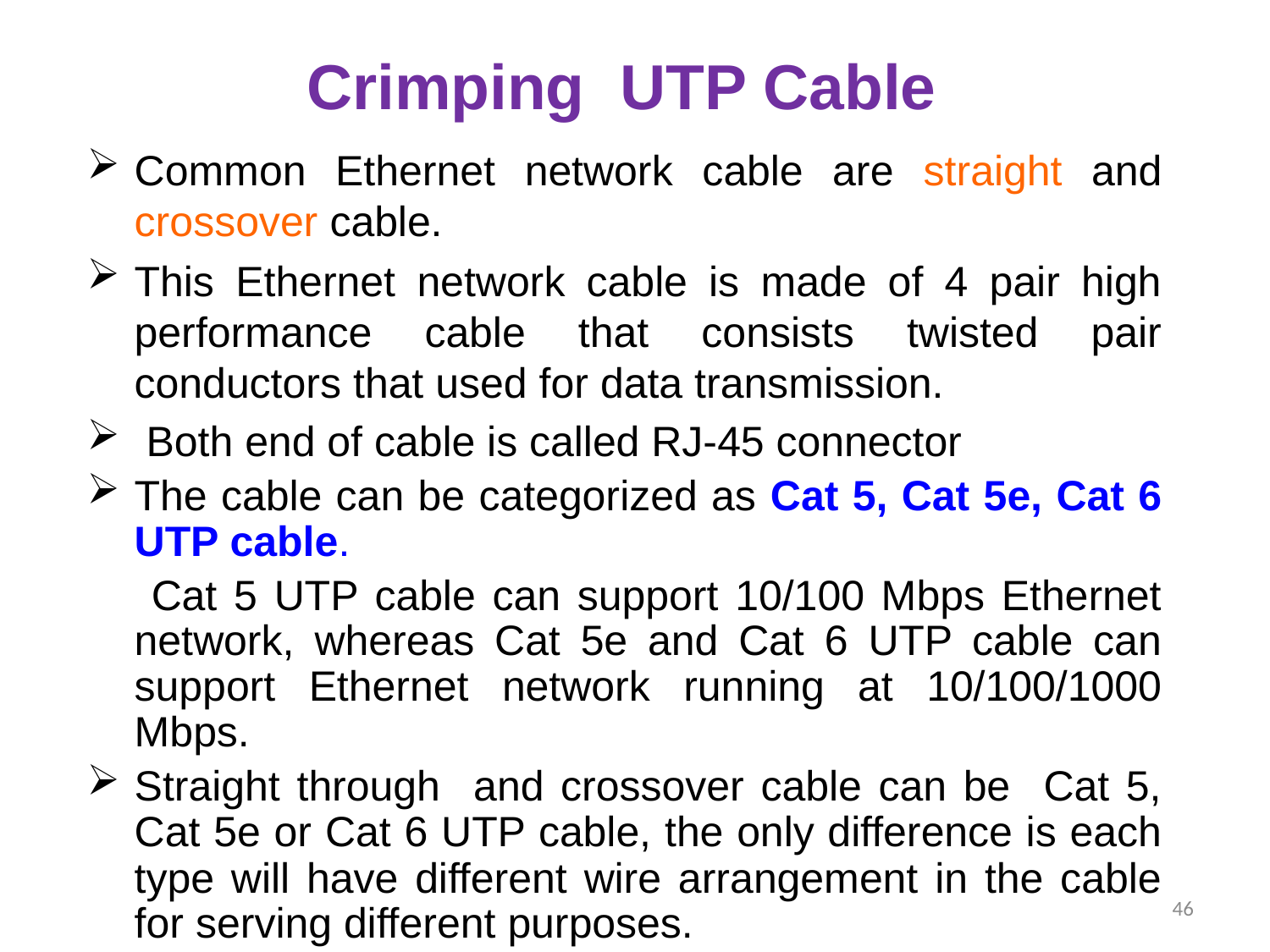

# Crimping  UTP Cable
Common Ethernet network cable are straight and crossover cable.
This Ethernet network cable is made of 4 pair high performance cable that consists twisted pair conductors that used for data transmission.
 Both end of cable is called RJ-45 connector
The cable can be categorized as Cat 5, Cat 5e, Cat 6 UTP cable.
 Cat 5 UTP cable can support 10/100 Mbps Ethernet network, whereas Cat 5e and Cat 6 UTP cable can support Ethernet network running at 10/100/1000 Mbps.
Straight through  and crossover cable can be  Cat 5, Cat 5e or Cat 6 UTP cable, the only difference is each type will have different wire arrangement in the cable for serving different purposes.

46